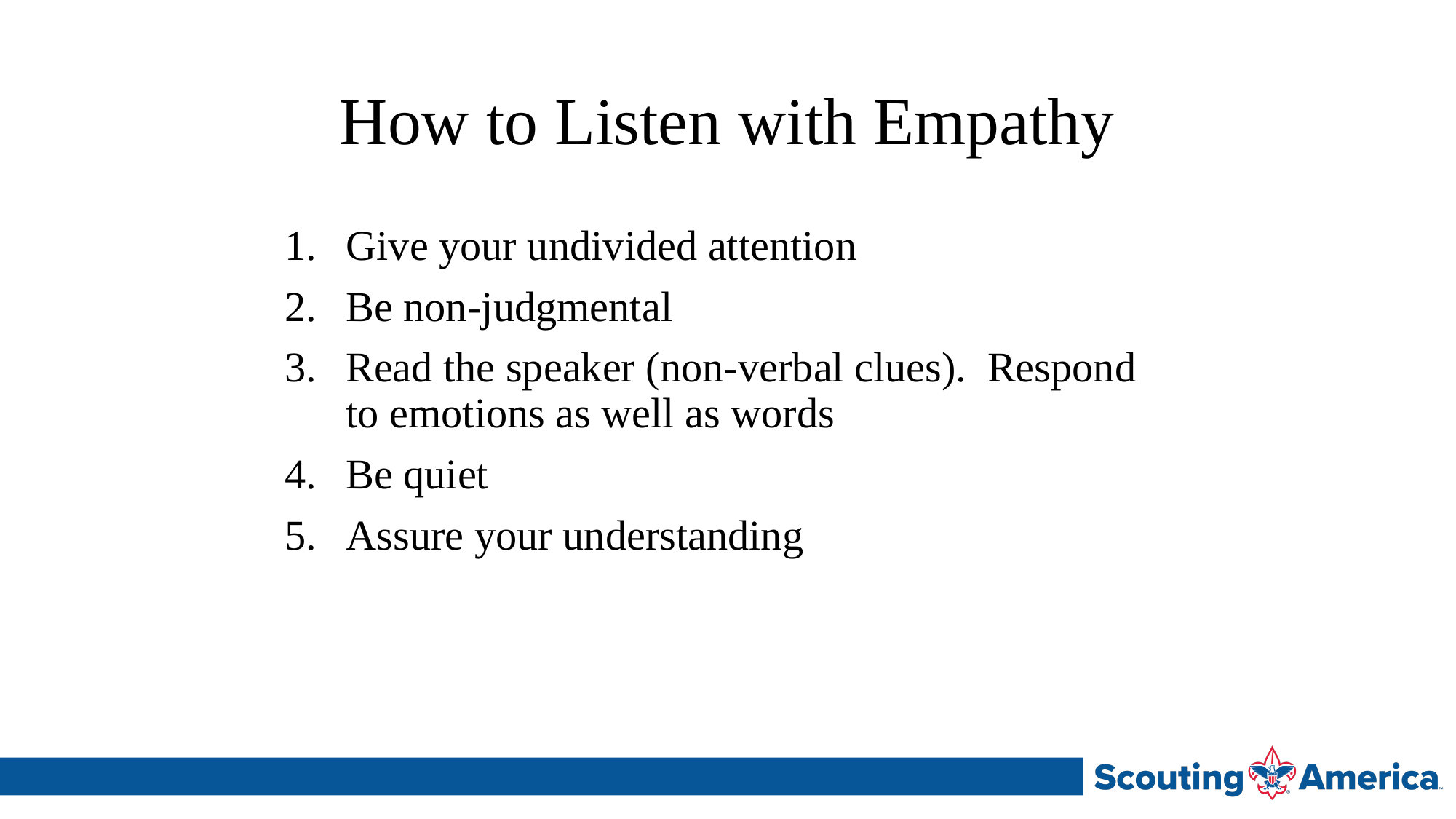

# How to Listen with Empathy
Give your undivided attention
Be non-judgmental
Read the speaker (non-verbal clues).  Respond to emotions as well as words
Be quiet
Assure your understanding